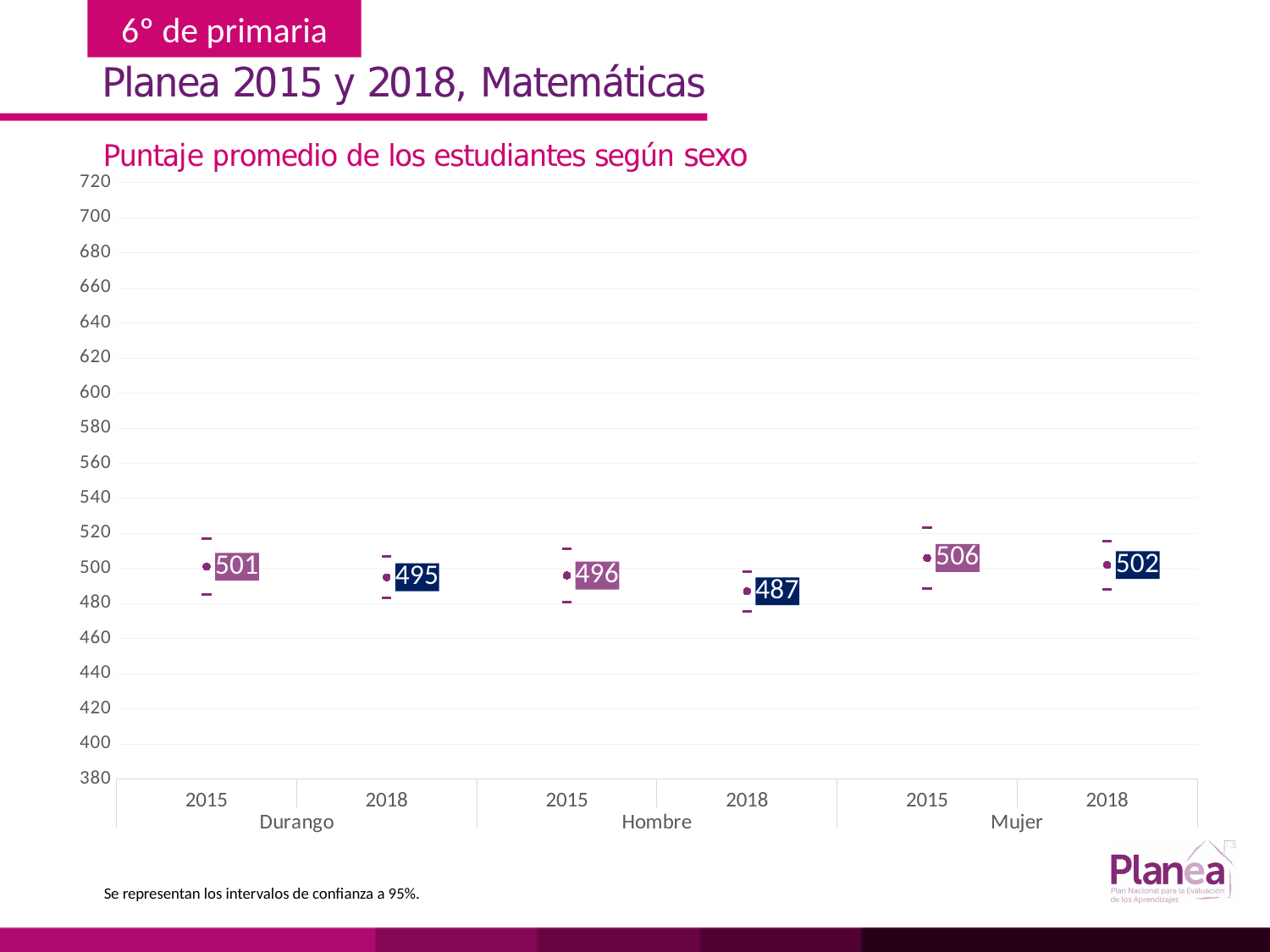

Planea 2015 y 2018, Matemáticas

Puntaje promedio de los estudiantes según sexo

### Chart

| Category |  |  |  |
|---|---|---|---|
| 2015 | 485.08 | 516.92 | 501.0 |
| 2018 | 483.259 | 506.741 | 495.0 |
| 2015 | 480.876 | 511.124 | 496.0 |
| 2018 | 475.657 | 498.343 | 487.0 |
| 2015 | 488.488 | 523.512 | 506.0 |
| 2018 | 488.269 | 515.731 | 502.0 |
Se representan los intervalos de confianza a 95%.